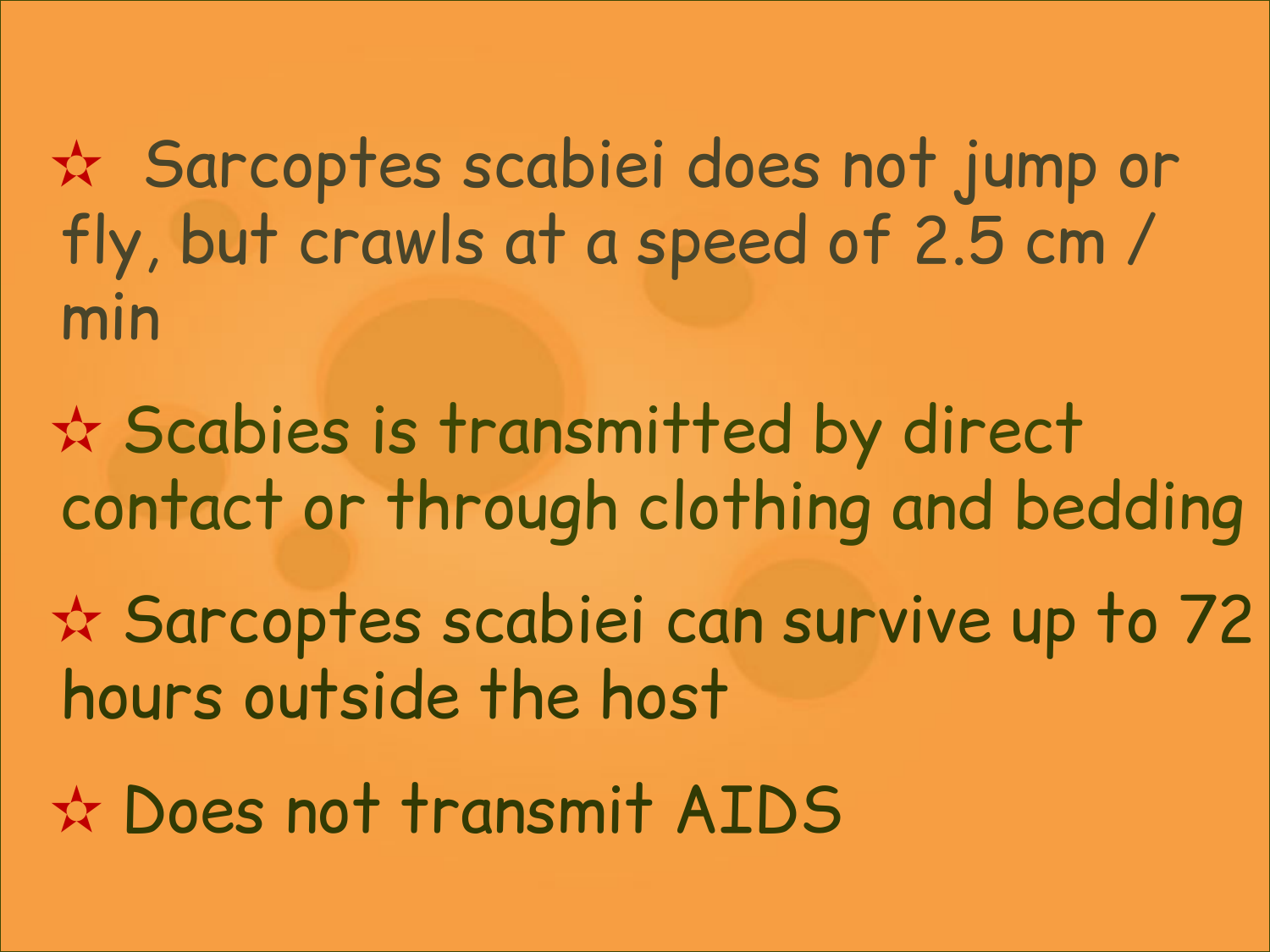

✫  Sarcoptes scabiei does not jump or fly, but crawls at a speed of 2.5 cm / min

  ✫ Scabies is transmitted by direct contact or through clothing and bedding

  ✫ Sarcoptes scabiei can survive up to 72 hours outside the host

  ✫ Does not transmit AIDS

#